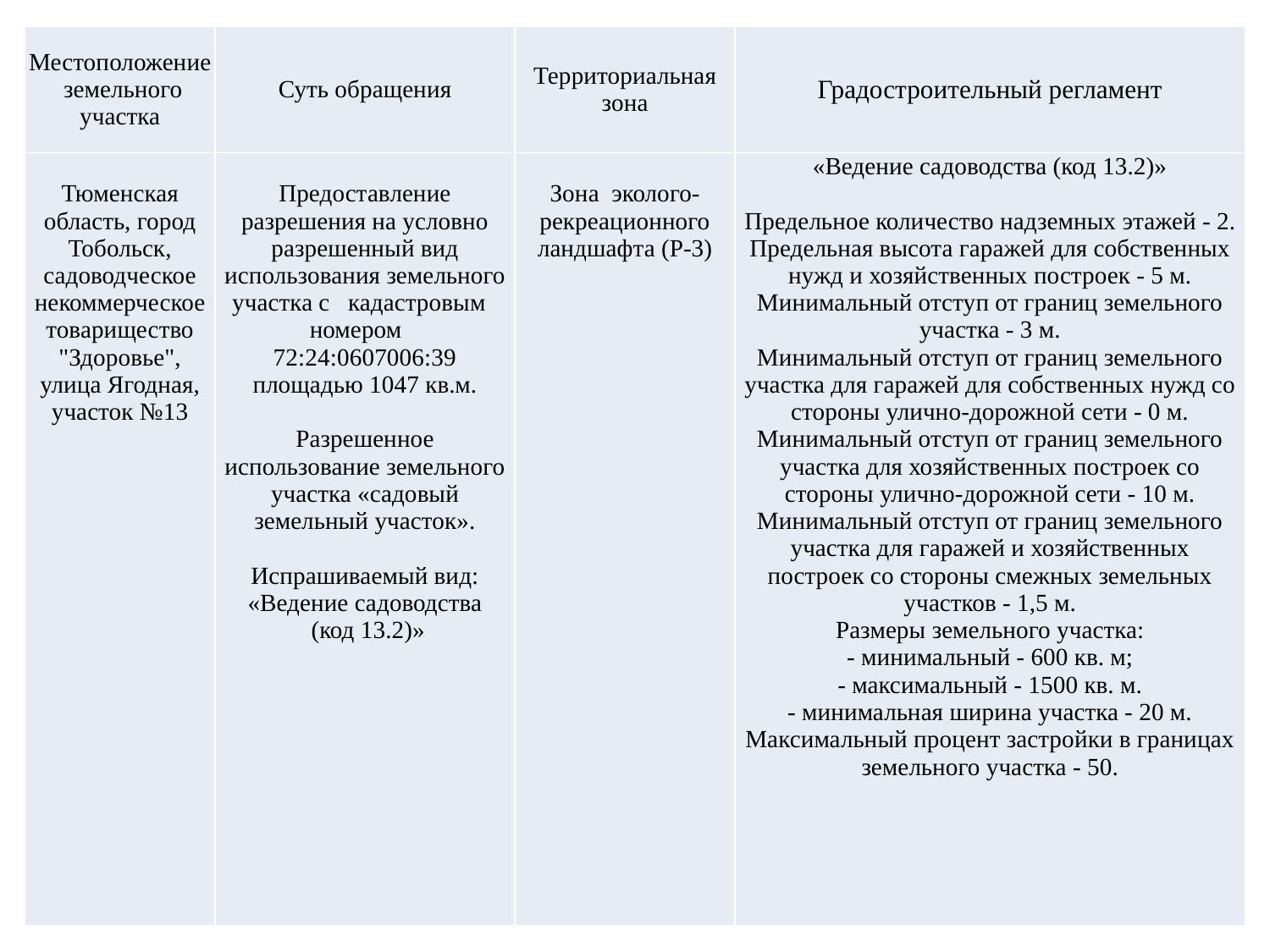

| Местоположение земельного участка | Суть обращения | Территориальная зона | Градостроительный регламент |
| --- | --- | --- | --- |
| Тюменская область, город Тобольск, садоводческое некоммерческое товарищество "Здоровье", улица Ягодная, участок №13 | Предоставление разрешения на условно разрешенный вид использования земельного участка с кадастровым номером 72:24:0607006:39 площадью 1047 кв.м. Разрешенное использование земельного участка «садовый земельный участок». Испрашиваемый вид: «Ведение садоводства (код 13.2)» | Зона эколого-рекреационного ландшафта (Р-3) | «Ведение садоводства (код 13.2)» Предельное количество надземных этажей - 2. Предельная высота гаражей для собственных нужд и хозяйственных построек - 5 м. Минимальный отступ от границ земельного участка - 3 м. Минимальный отступ от границ земельного участка для гаражей для собственных нужд со стороны улично-дорожной сети - 0 м. Минимальный отступ от границ земельного участка для хозяйственных построек со стороны улично-дорожной сети - 10 м. Минимальный отступ от границ земельного участка для гаражей и хозяйственных построек со стороны смежных земельных участков - 1,5 м. Размеры земельного участка: - минимальный - 600 кв. м; - максимальный - 1500 кв. м. - минимальная ширина участка - 20 м. Максимальный процент застройки в границах земельного участка - 50. |